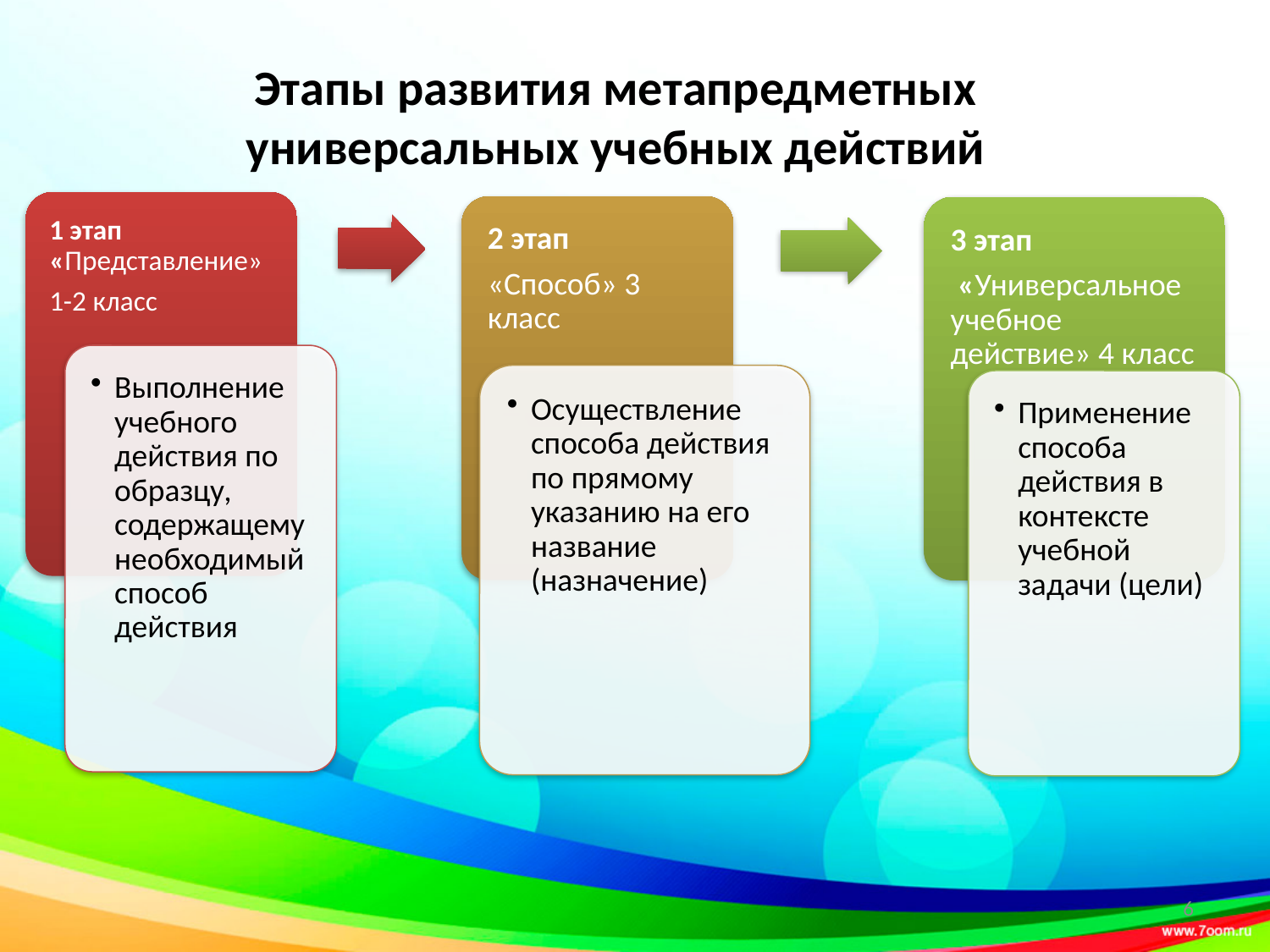

# Этапы развития метапредметных универсальных учебных действий
1 этап «Представление»
1-2 класс
Выполнение учебного  действия по образцу, содержащему необходимый способ действия

2 этап
«Способ» 3 класс
Осуществление способа действия по прямому указанию на его название (назначение)

3 этап
 «Универсальное учебное действие» 4 класс
Применение способа действия в контексте учебной задачи (цели)

6